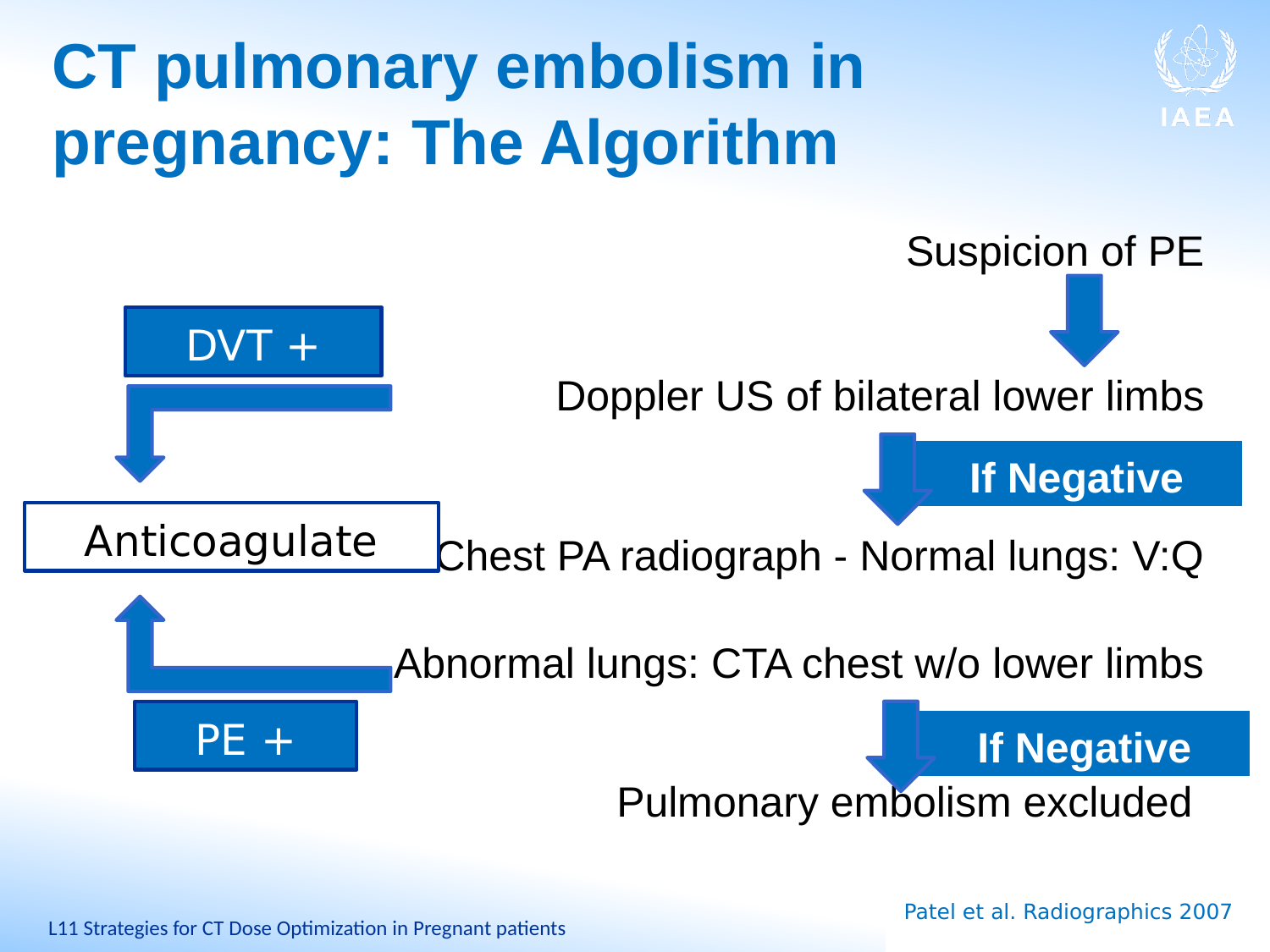

# CT pulmonary embolism in pregnancy: The Algorithm
Suspicion of PE

Doppler US of bilateral lower limbs

Chest PA radiograph - Normal lungs: V:Q

Abnormal lungs: CTA chest w/o lower limbs

Pulmonary embolism excluded

DVT +

If Negative
Anticoagulate

PE +

If Negative
Patel et al. Radiographics 2007